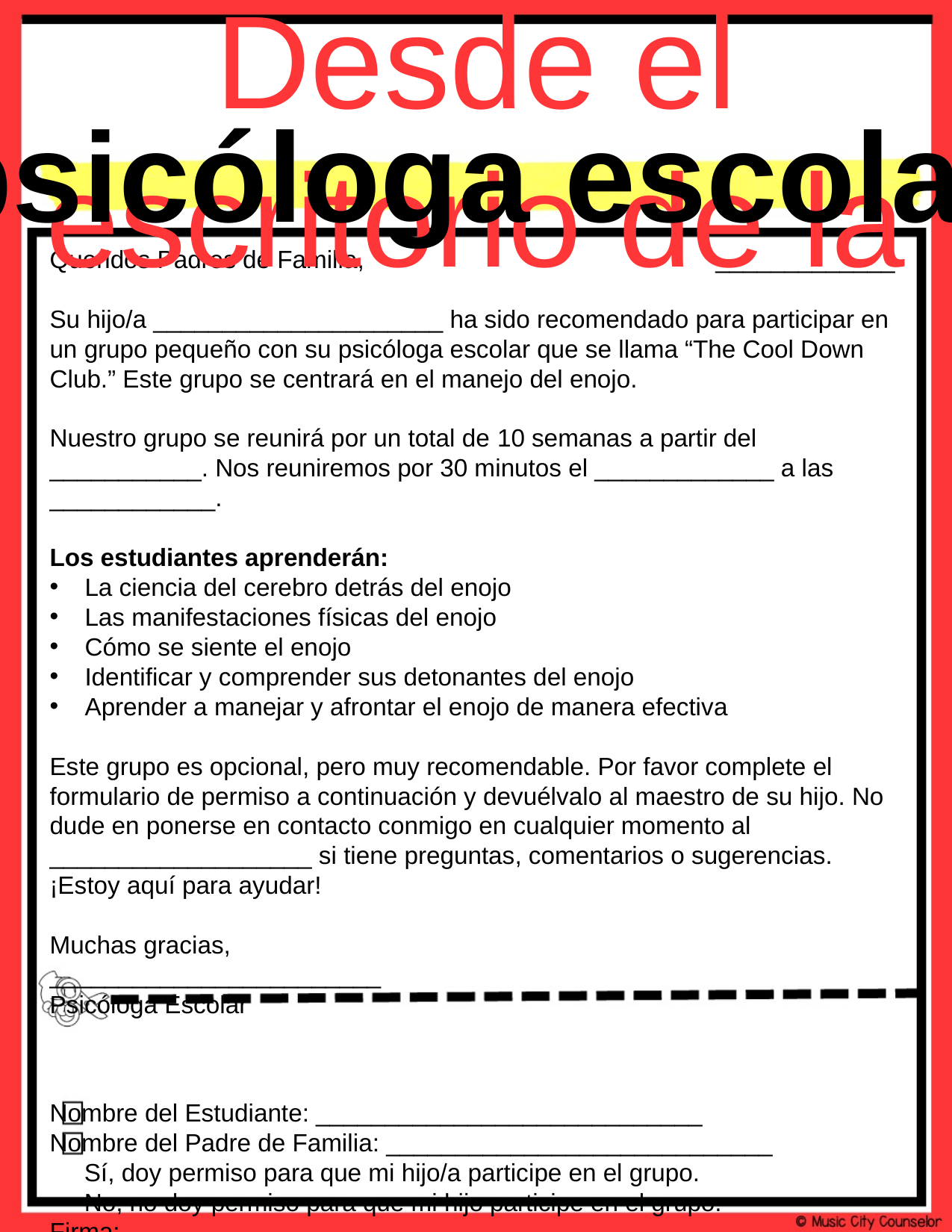

Desde el escritorio de la
psicóloga escolar
Queridos Padres de Familia,                                                   _____________

Su hijo/a _____________________ ha sido recomendado para participar en un grupo pequeño con su psicóloga escolar que se llama “The Cool Down Club.” Este grupo se centrará en el manejo del enojo.

Nuestro grupo se reunirá por un total de 10 semanas a partir del ___________. Nos reuniremos por 30 minutos el _____________ a las ____________.

Los estudiantes aprenderán:
La ciencia del cerebro detrás del enojo
Las manifestaciones físicas del enojo
Cómo se siente el enojo
Identificar y comprender sus detonantes del enojo
Aprender a manejar y afrontar el enojo de manera efectiva

Este grupo es opcional, pero muy recomendable. Por favor complete el formulario de permiso a continuación y devuélvalo al maestro de su hijo. No dude en ponerse en contacto conmigo en cualquier momento al ___________________ si tiene preguntas, comentarios o sugerencias. ¡Estoy aquí para ayudar!

Muchas gracias,
________________________
Psicóloga Escolar

Nombre del Estudiante: ____________________________
Nombre del Padre de Familia: ____________________________
     Sí, doy permiso para que mi hijo/a participe en el grupo.
     No, no doy permiso para que mi hijo participe en el grupo.
Firma: ____________________________